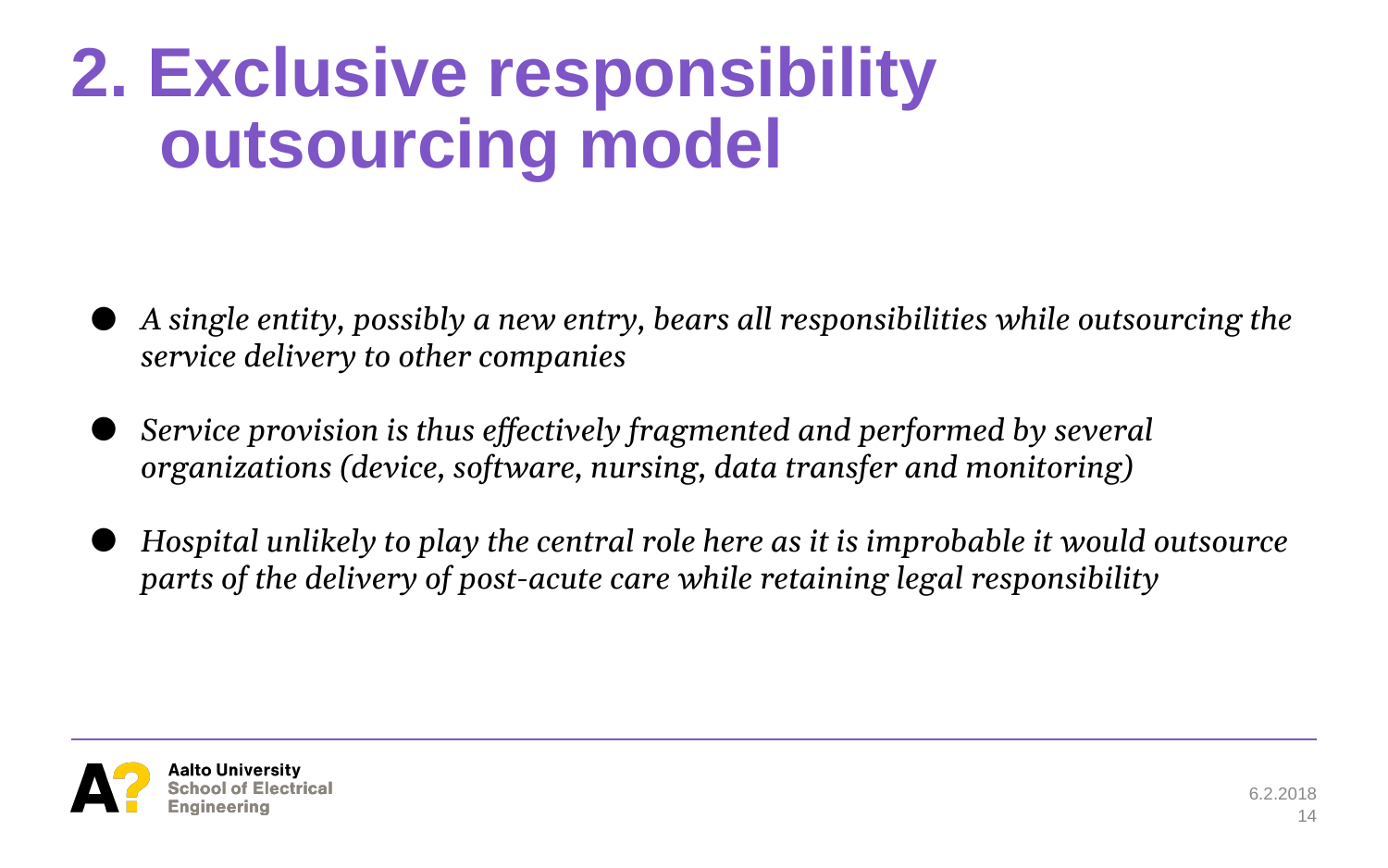

# 2. Exclusive responsibility
 outsourcing model
A single entity, possibly a new entry, bears all responsibilities while outsourcing the service delivery to other companies
Service provision is thus effectively fragmented and performed by several organizations (device, software, nursing, data transfer and monitoring)
Hospital unlikely to play the central role here as it is improbable it would outsource parts of the delivery of post-acute care while retaining legal responsibility
6.2.2018
14